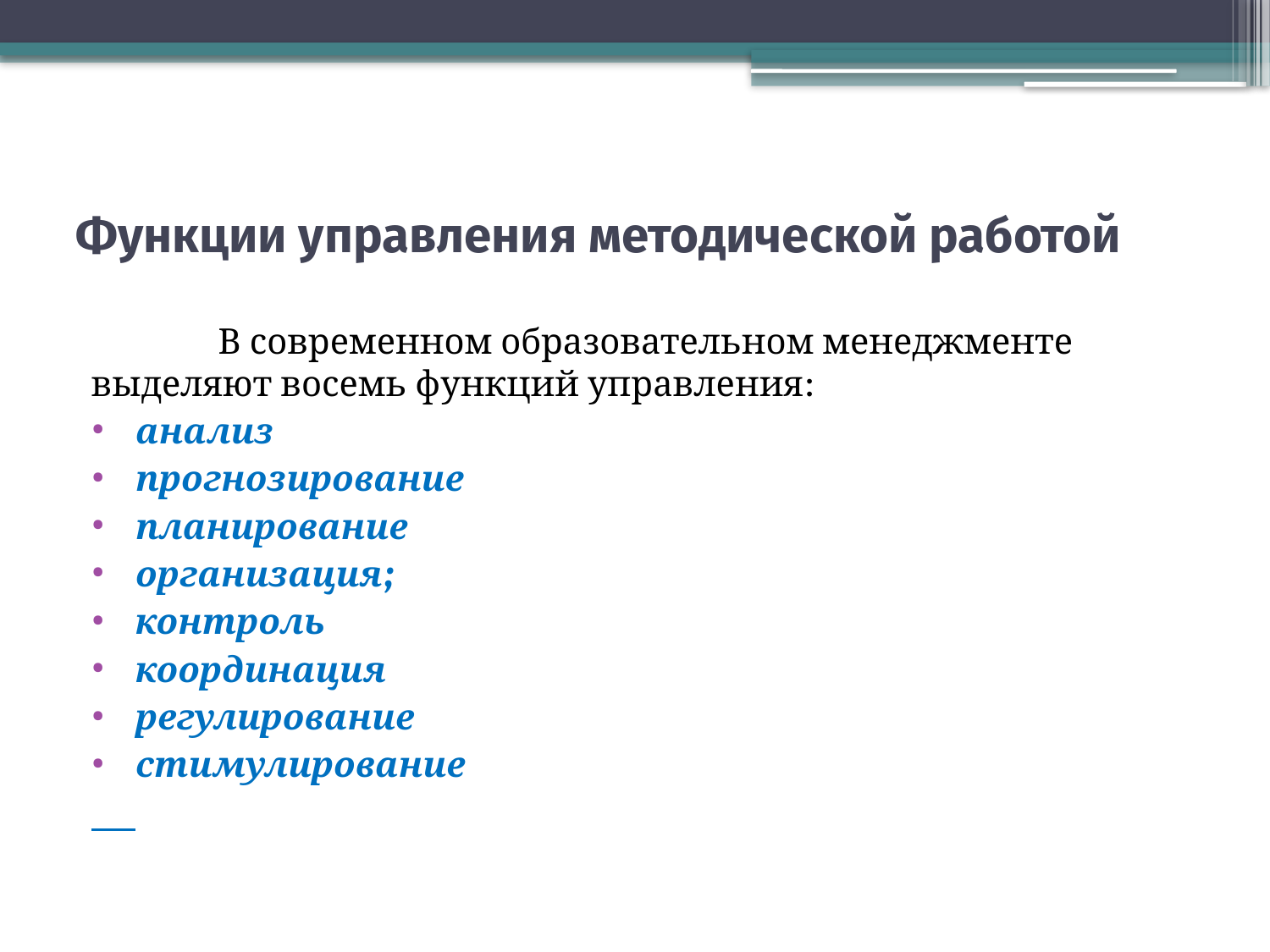

# Функции управления методической работой
	В современном образовательном менеджменте выделяют восемь функций управления:
 анализ
 прогнозирование
 планирование
 организация;
 контроль
 координация
 регулирование
 стимулирование